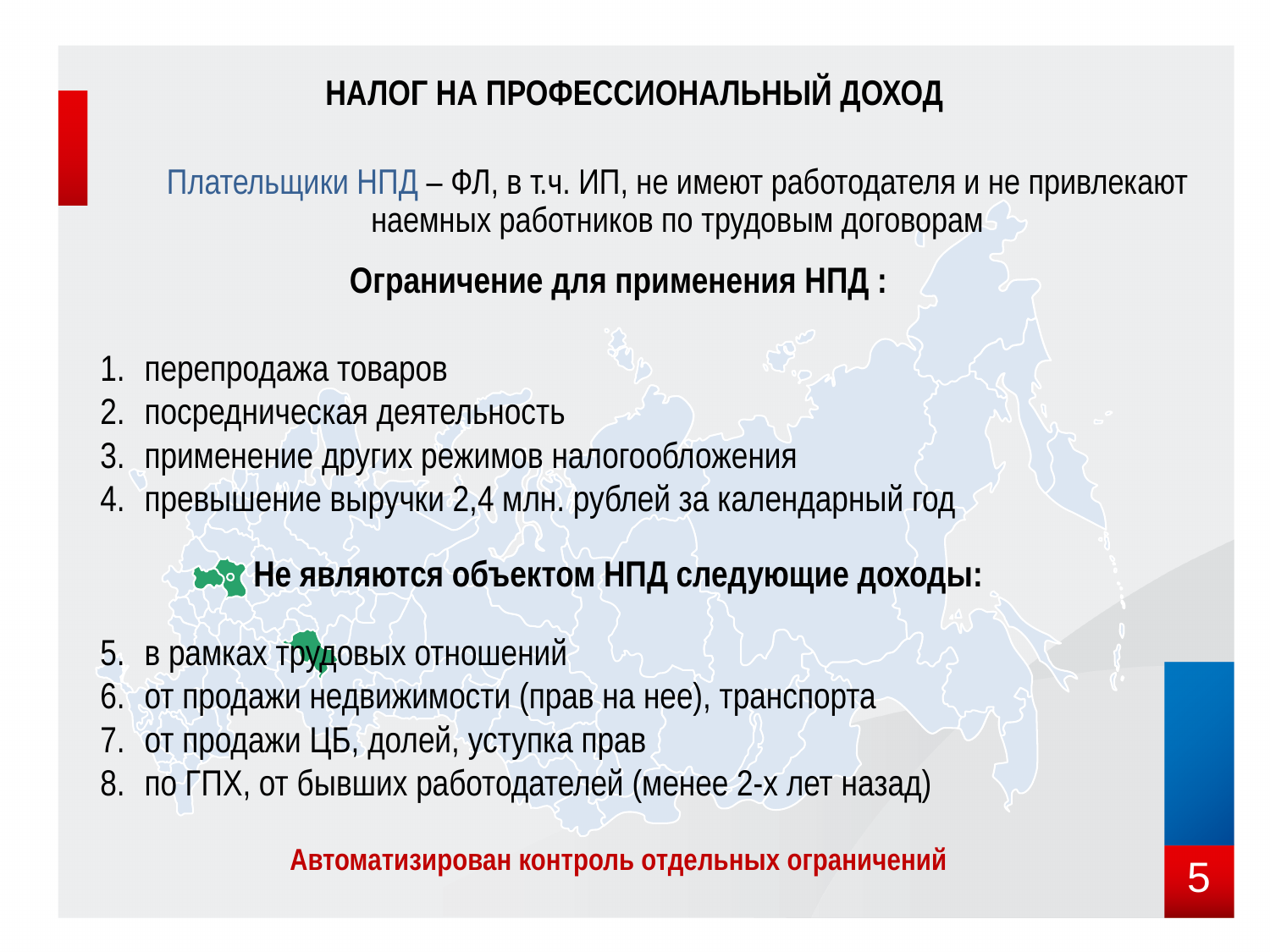

# НАЛОГ НА ПРОФЕССИОНАЛЬНЫЙ ДОХОД
Плательщики НПД – ФЛ, в т.ч. ИП, не имеют работодателя и не привлекают наемных работников по трудовым договорам

Ограничение для применения НПД :

перепродажа товаров
посредническая деятельность
применение других режимов налогообложения
превышение выручки 2,4 млн. рублей за календарный год

Не являются объектом НПД следующие доходы:

в рамках трудовых отношений
от продажи недвижимости (прав на нее), транспорта
от продажи ЦБ, долей, уступка прав
по ГПХ, от бывших работодателей (менее 2-х лет назад)

Автоматизирован контроль отдельных ограничений
5